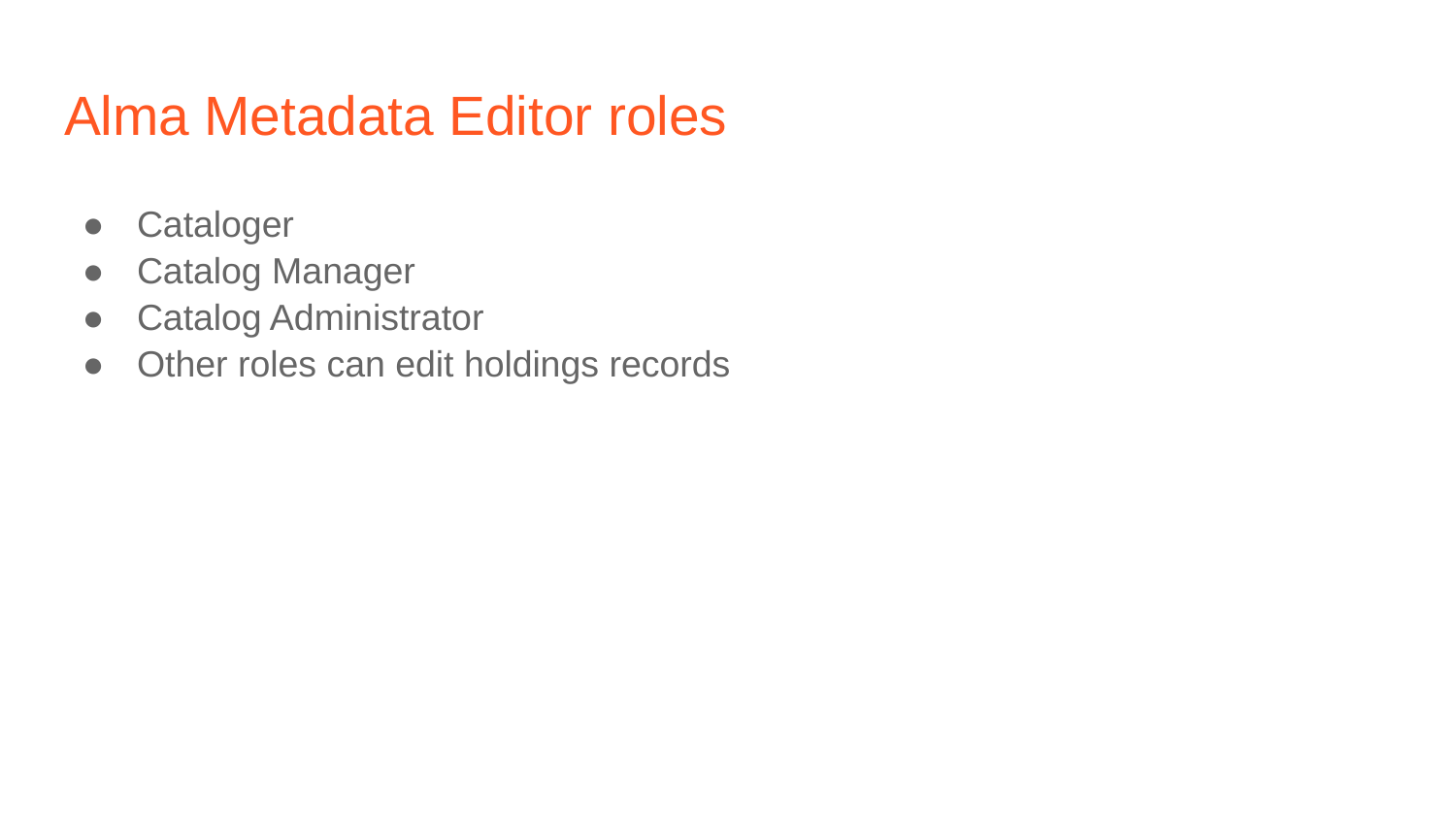

# Alma Metadata Editor roles
Cataloger
Catalog Manager
Catalog Administrator
Other roles can edit holdings records